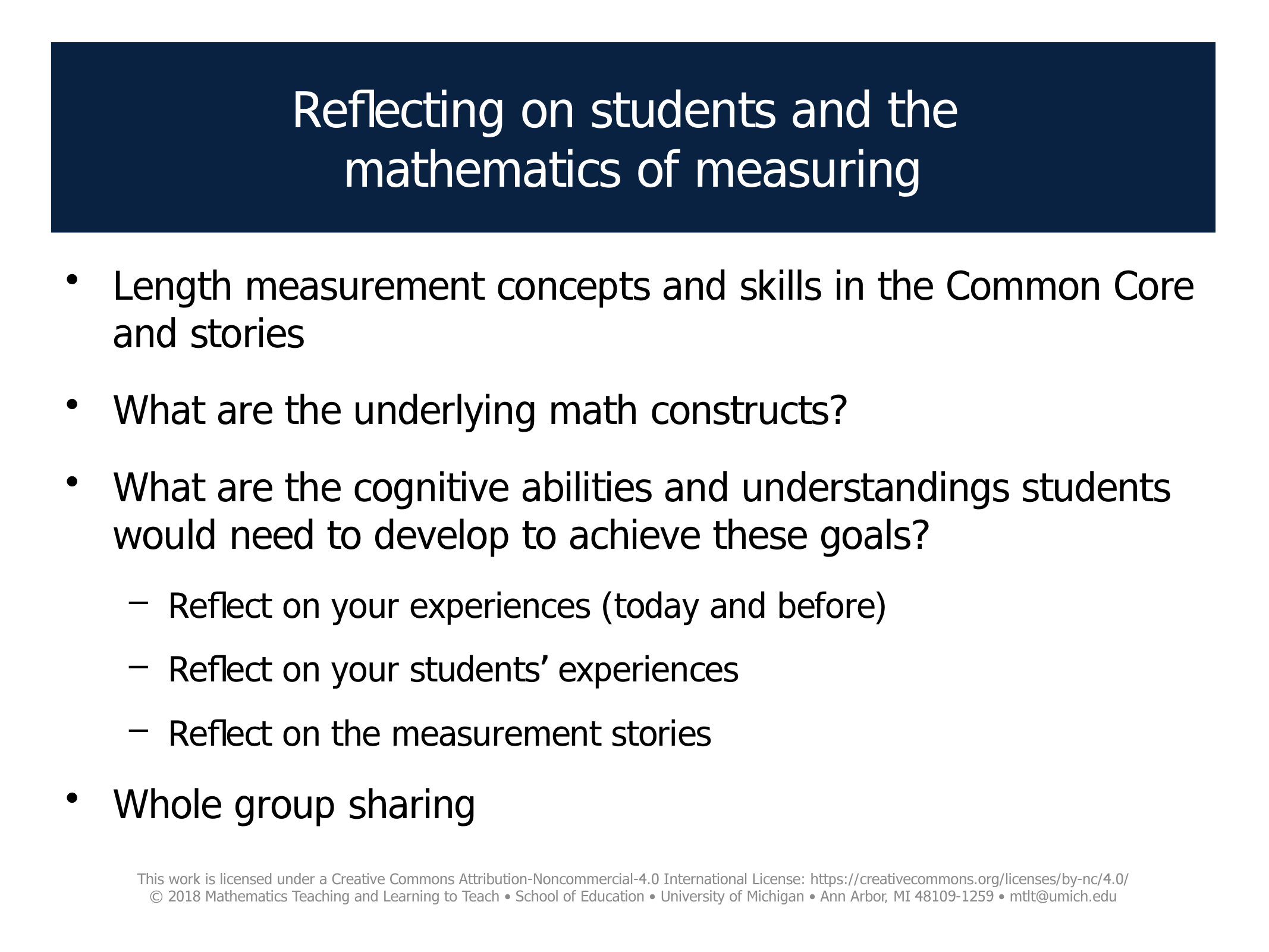

# Reflecting on students and the mathematics of measuring
Length measurement concepts and skills in the Common Core and stories
What are the underlying math constructs?
What are the cognitive abilities and understandings students would need to develop to achieve these goals?
Reflect on your experiences (today and before)
Reflect on your students’ experiences
Reflect on the measurement stories
Whole group sharing
This work is licensed under a Creative Commons Attribution-Noncommercial-4.0 International License: https://creativecommons.org/licenses/by-nc/4.0/
© 2018 Mathematics Teaching and Learning to Teach • School of Education • University of Michigan • Ann Arbor, MI 48109-1259 • mtlt@umich.edu